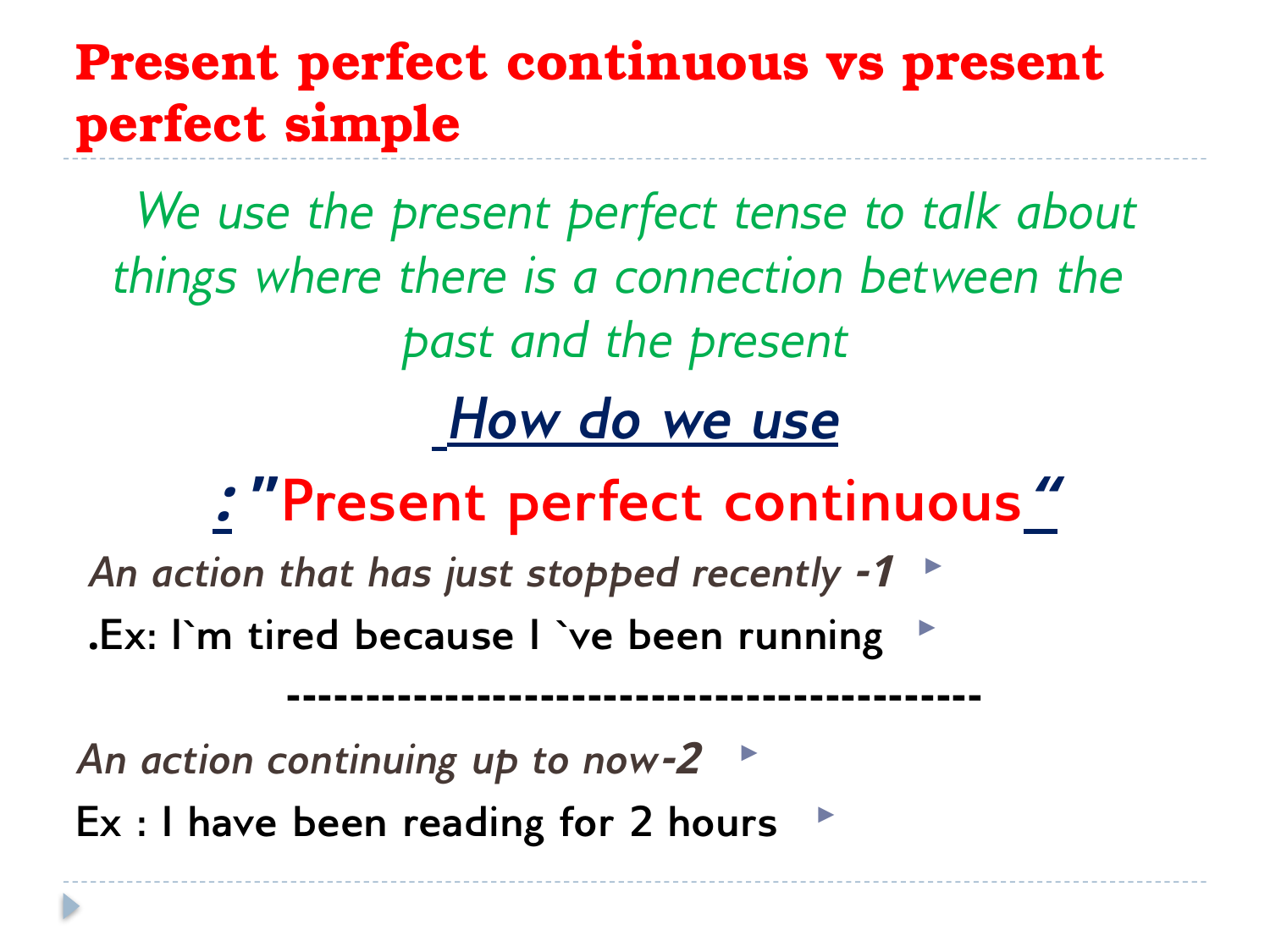

# Present perfect continuous vs present perfect simple
We use the present perfect tense to talk about things where there is a connection between the past and the present
How do we use
“Present perfect continuous” :
1- An action that has just stopped recently
Ex: I`m tired because I `ve been running.
--------------------------------------------
2-An action continuing up to now
Ex : I have been reading for 2 hours